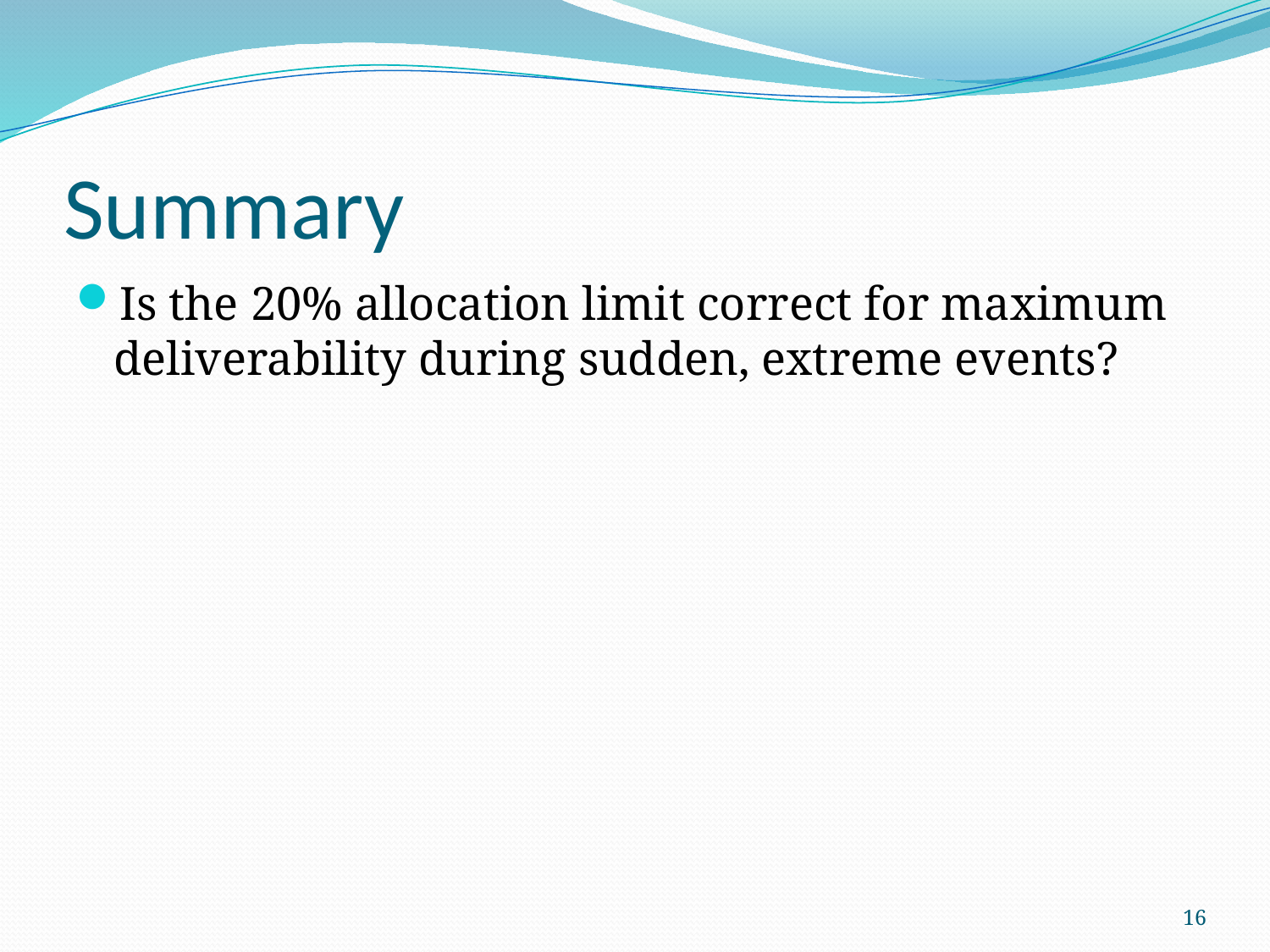

# Summary
Is the 20% allocation limit correct for maximum deliverability during sudden, extreme events?
16